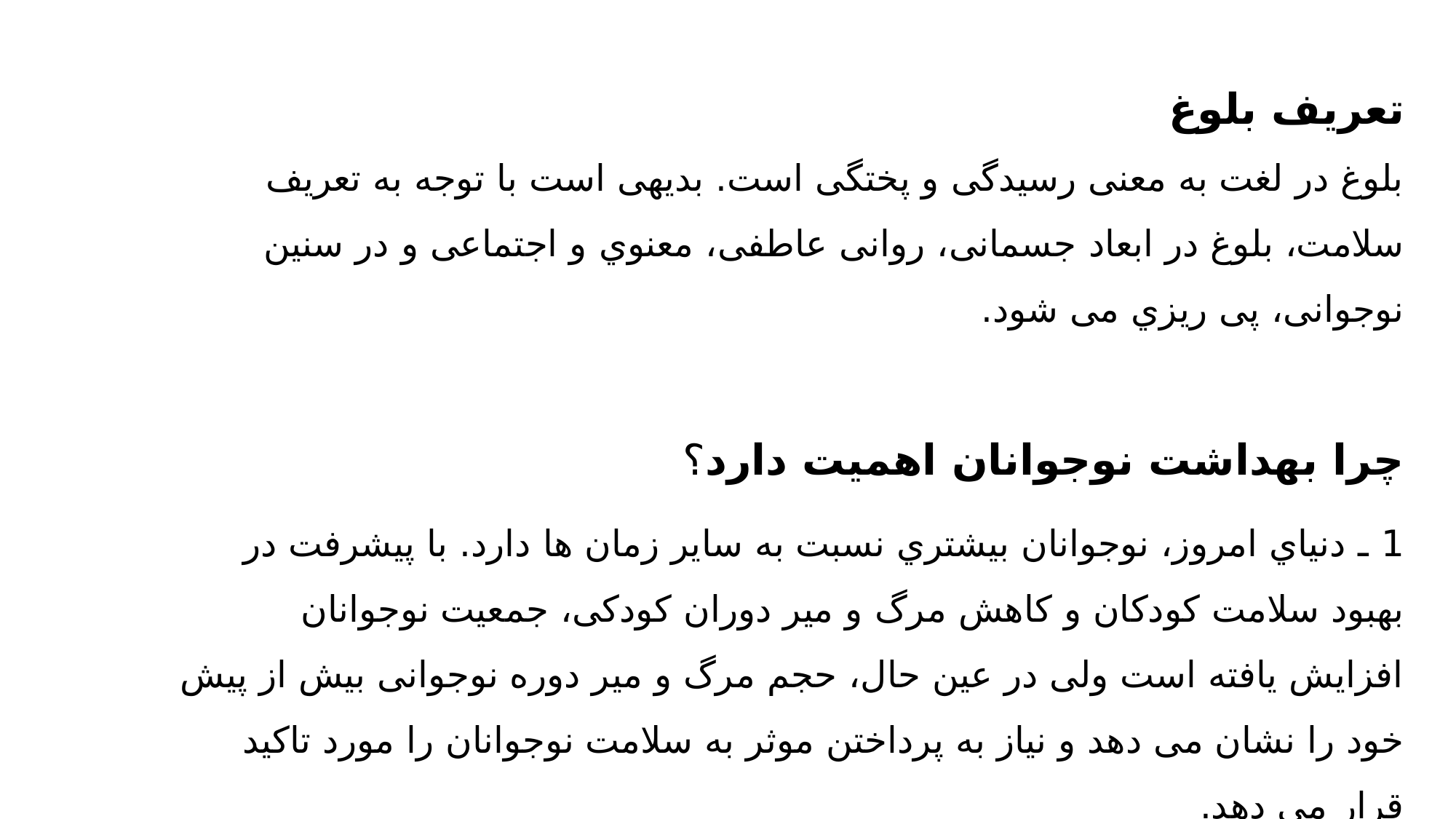

تعریف بلوغ
بلوغ در لغت به معنی رسیدگی و پختگی است. بدیهی است با توجه به تعریف سلامت، بلوغ در ابعاد جسمانی، روانی عاطفی، معنوي و اجتماعی و در سنین نوجوانی، پی ریزي می شود.

چرا بهداشت نوجوانان اهمیت دارد؟
1 ـ دنیاي امروز، نوجوانان بیشتري نسبت به سایر زمان ها دارد. با پیشرفت در بهبود سلامت کودکان و کاهش مرگ و میر دوران کودکی، جمعیت نوجوانان افزایش یافته است ولی در عین حال، حجم مرگ و میر دوره نوجوانی بیش از پیش خود را نشان می دهد و نیاز به پرداختن موثر به سلامت نوجوانان را مورد تاکید قرار می دهد.
2 ـ تاثیر دوره نو جوانی بر بقیه سال هاي زندگی حیاتی است.